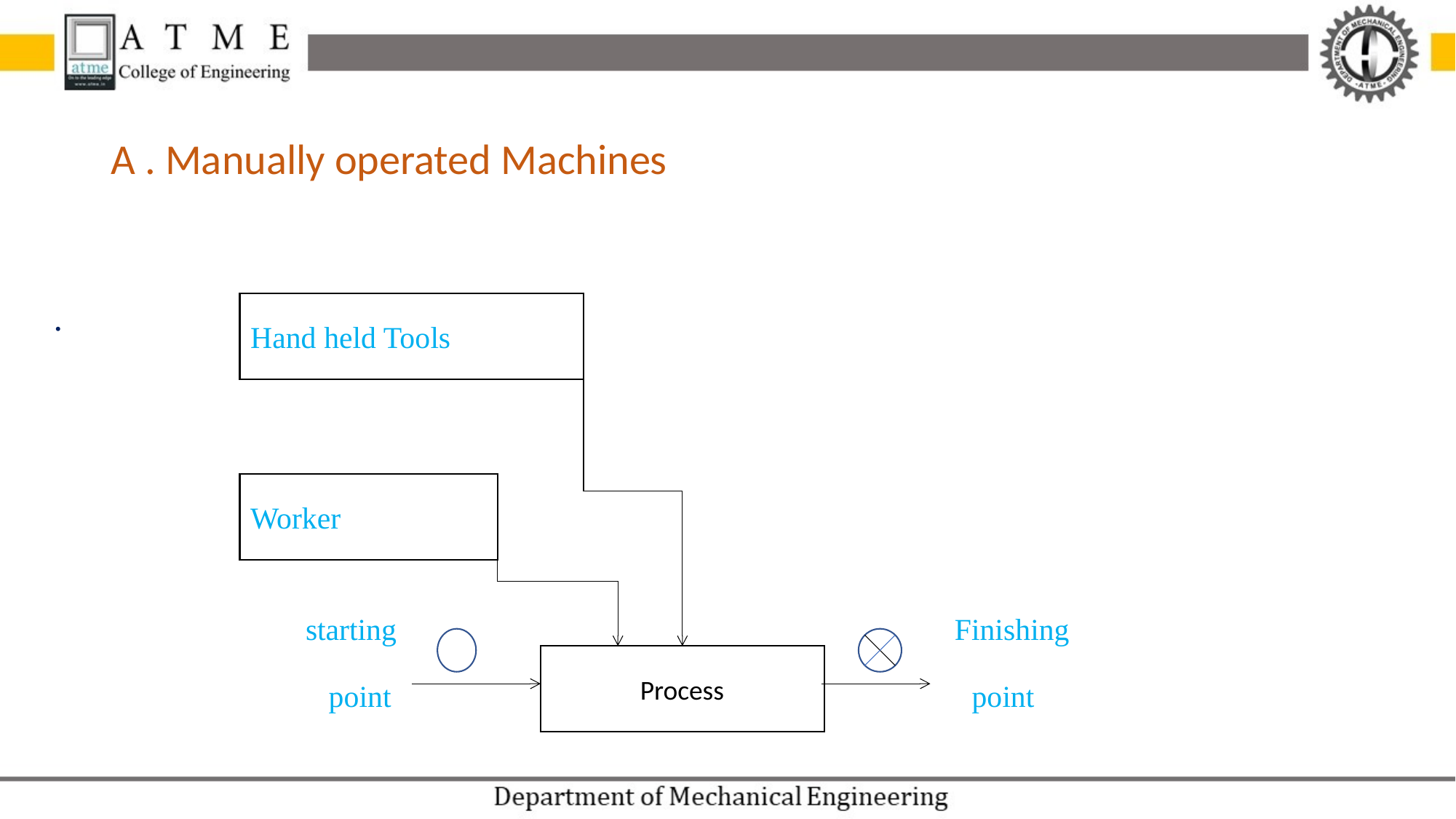

# A . Manually operated Machines
.

                                 starting                                                                         Finishing
                                    point                                                                            point
Hand held Tools
Worker

Process